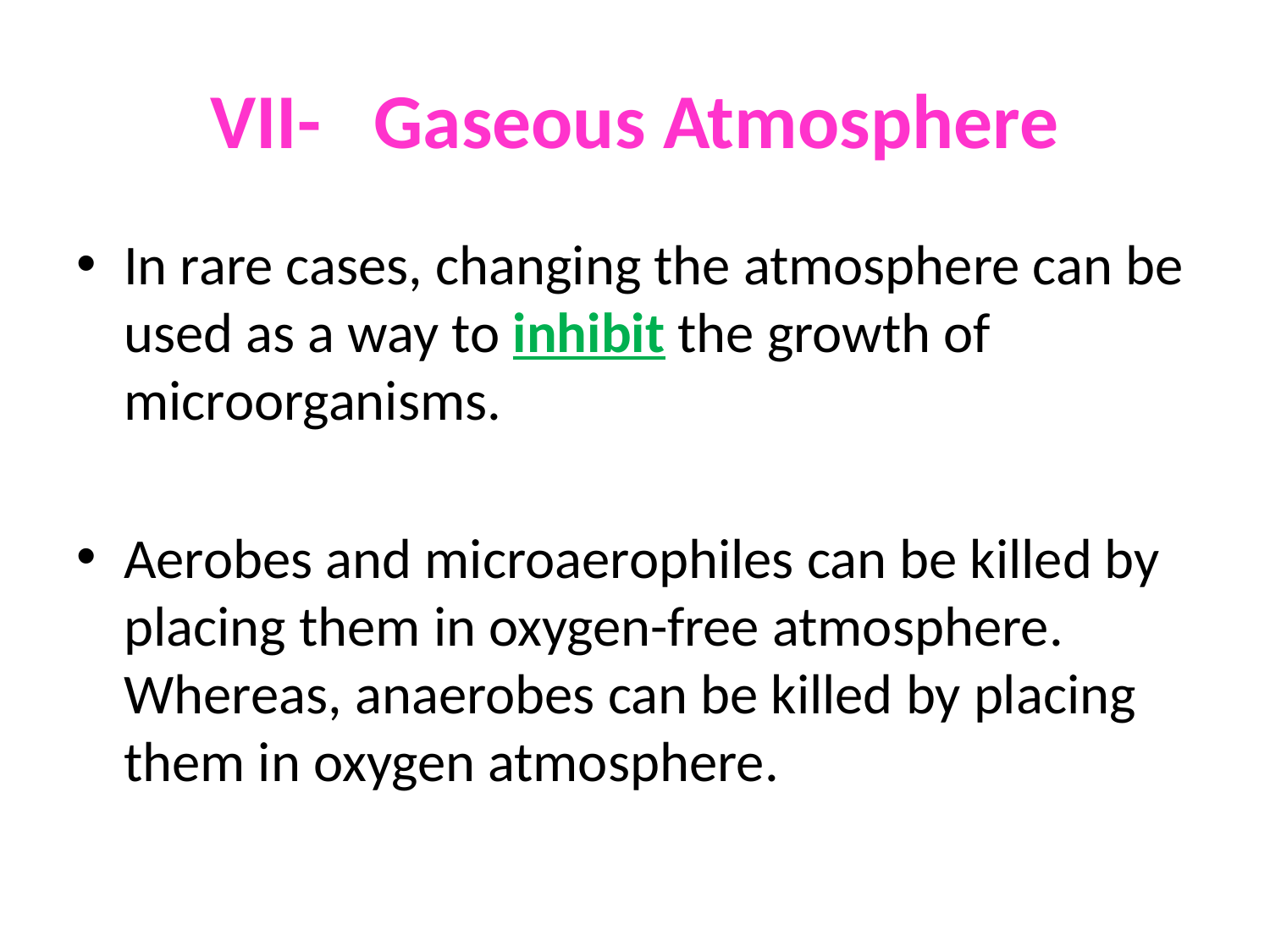

# VII-   Gaseous Atmosphere
In rare cases, changing the atmosphere can be used as a way to inhibit the growth of microorganisms.

Aerobes and microaerophiles can be killed by placing them in oxygen-free atmosphere. Whereas, anaerobes can be killed by placing them in oxygen atmosphere.